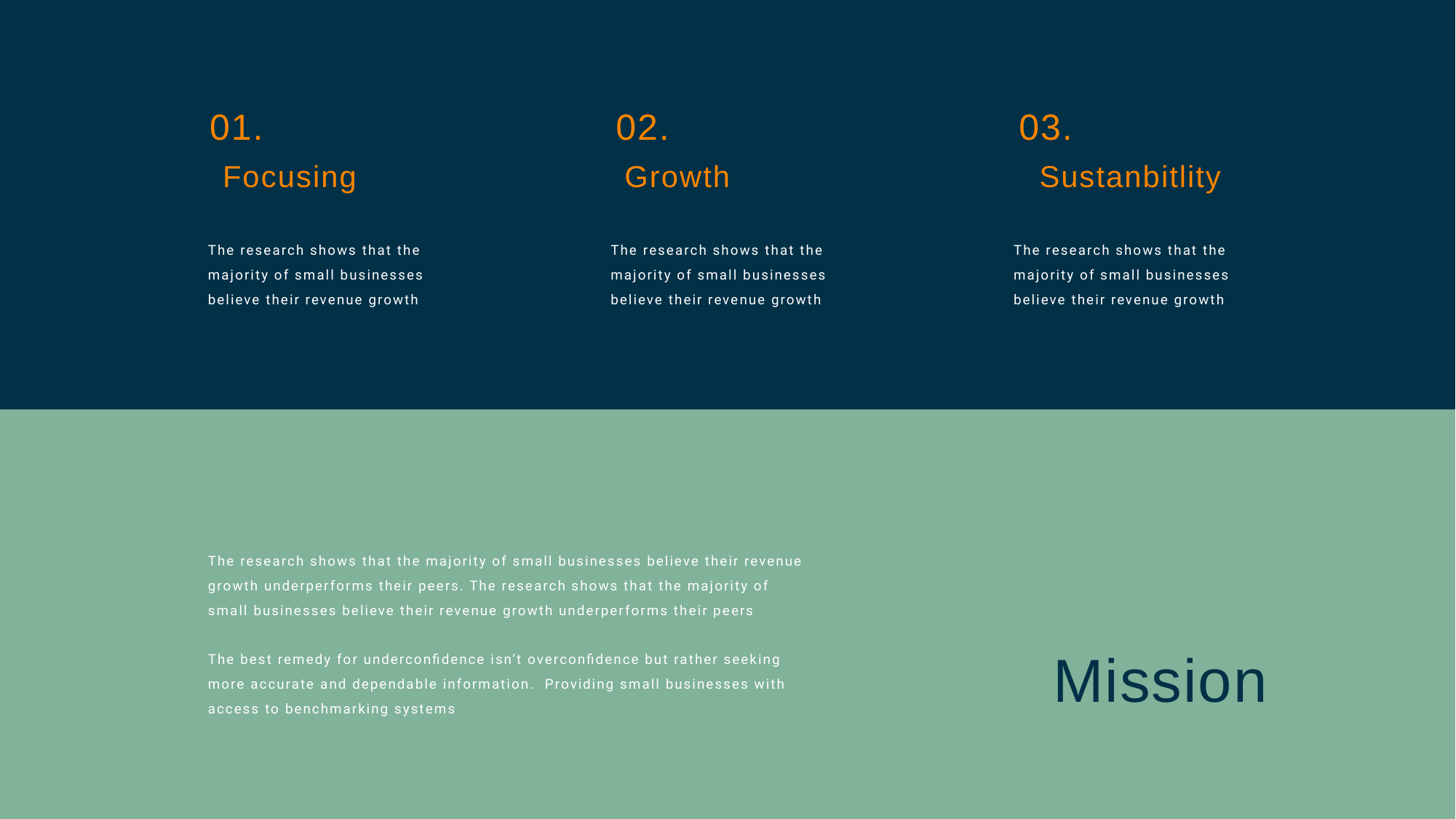

01.
02.
03.
Focusing
Growth
Sustanbitlity
The research shows that the majority of small businesses believe their revenue growth
The research shows that the majority of small businesses believe their revenue growth
The research shows that the majority of small businesses believe their revenue growth
The research shows that the majority of small businesses believe their revenue growth underperforms their peers. The research shows that the majority of small businesses believe their revenue growth underperforms their peers

The best remedy for underconfidence isn’t overconfidence but rather seeking more accurate and dependable information.  Providing small businesses with access to benchmarking systems
Mission